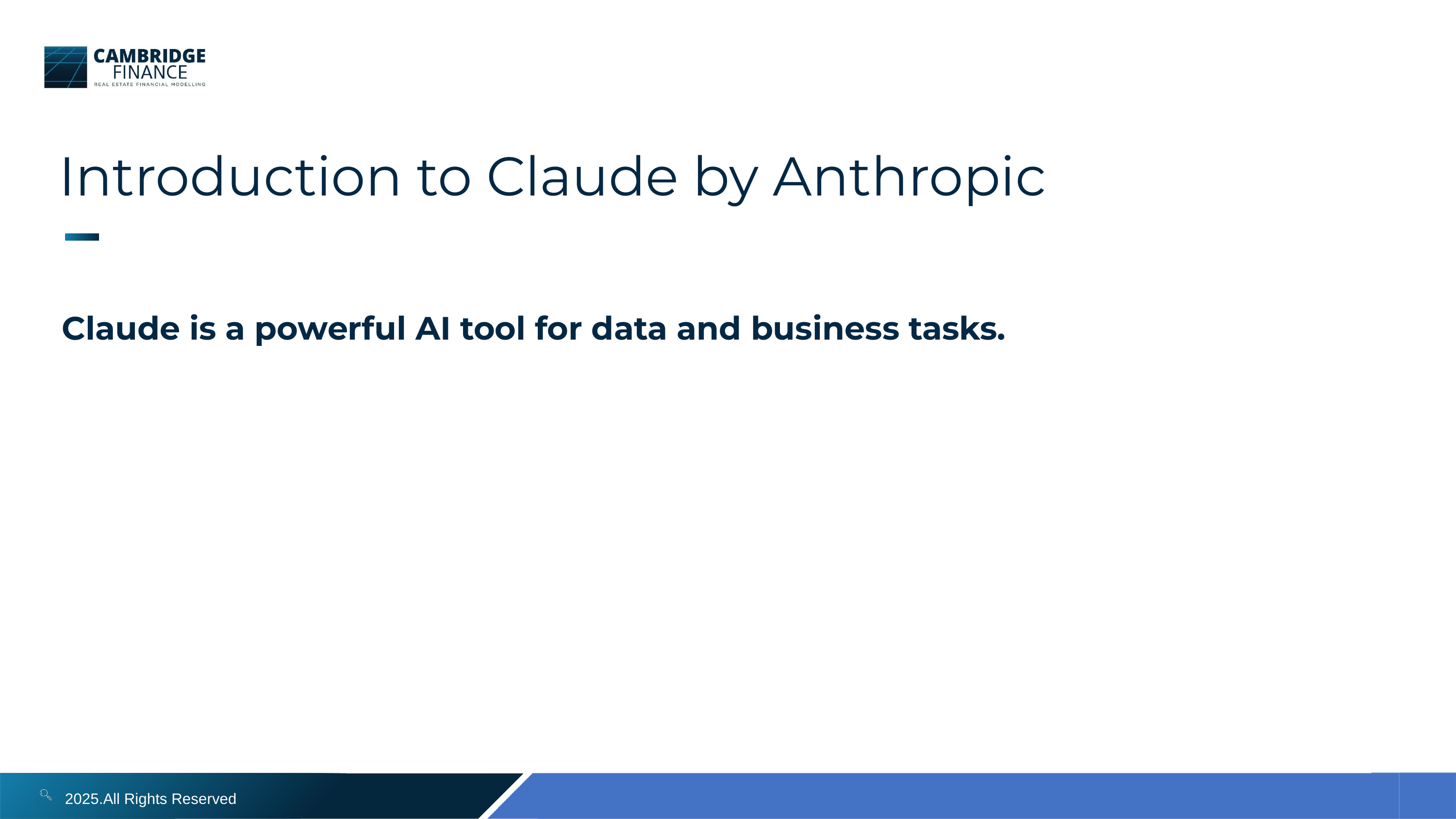

Introduction to Claude by Anthropic

Claude is a powerful AI tool for data and business tasks.

2025.All Rights Reserved